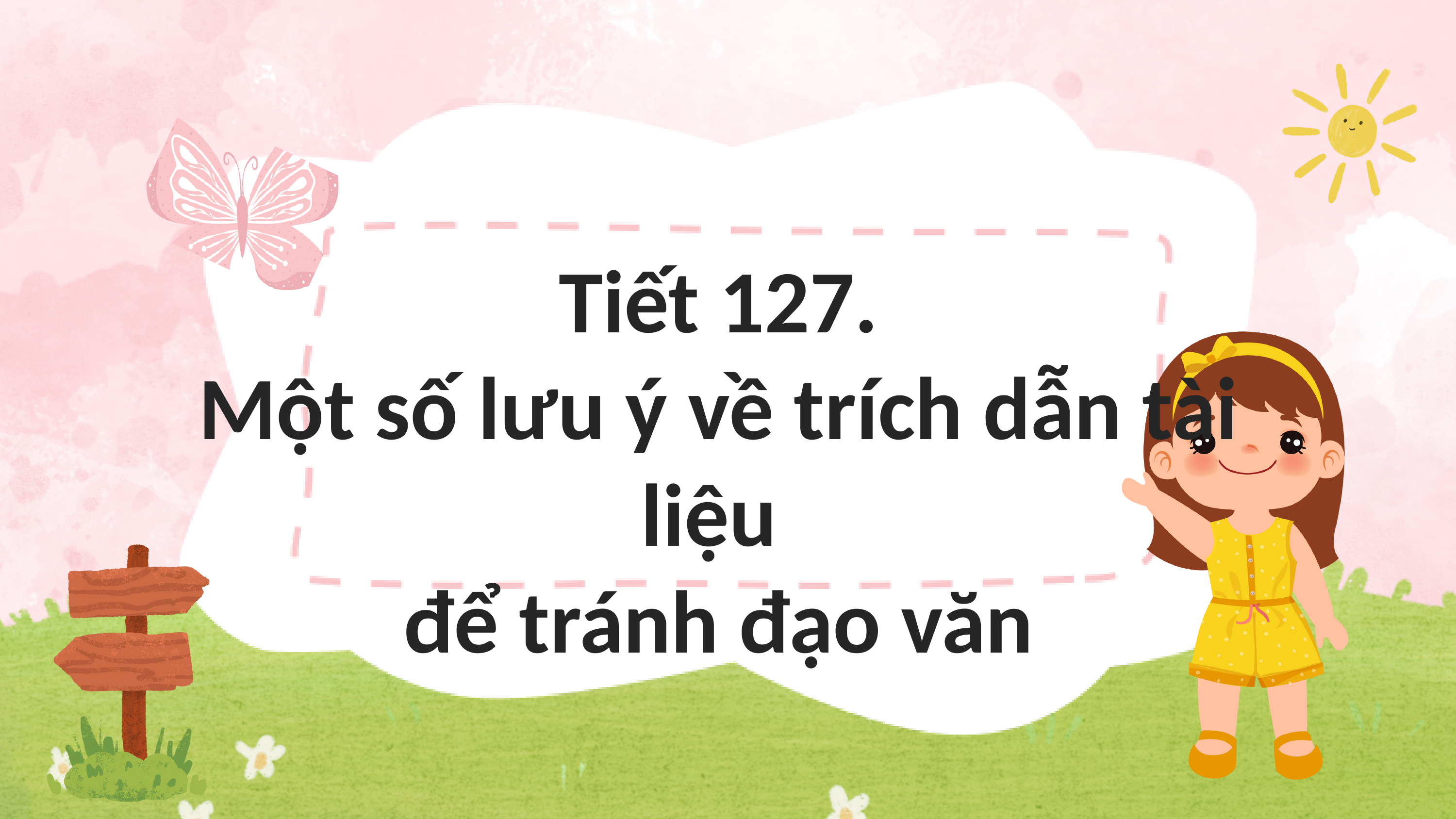

Tiết 127.
Một số lưu ý về trích dẫn tài liệu
để tránh đạo văn